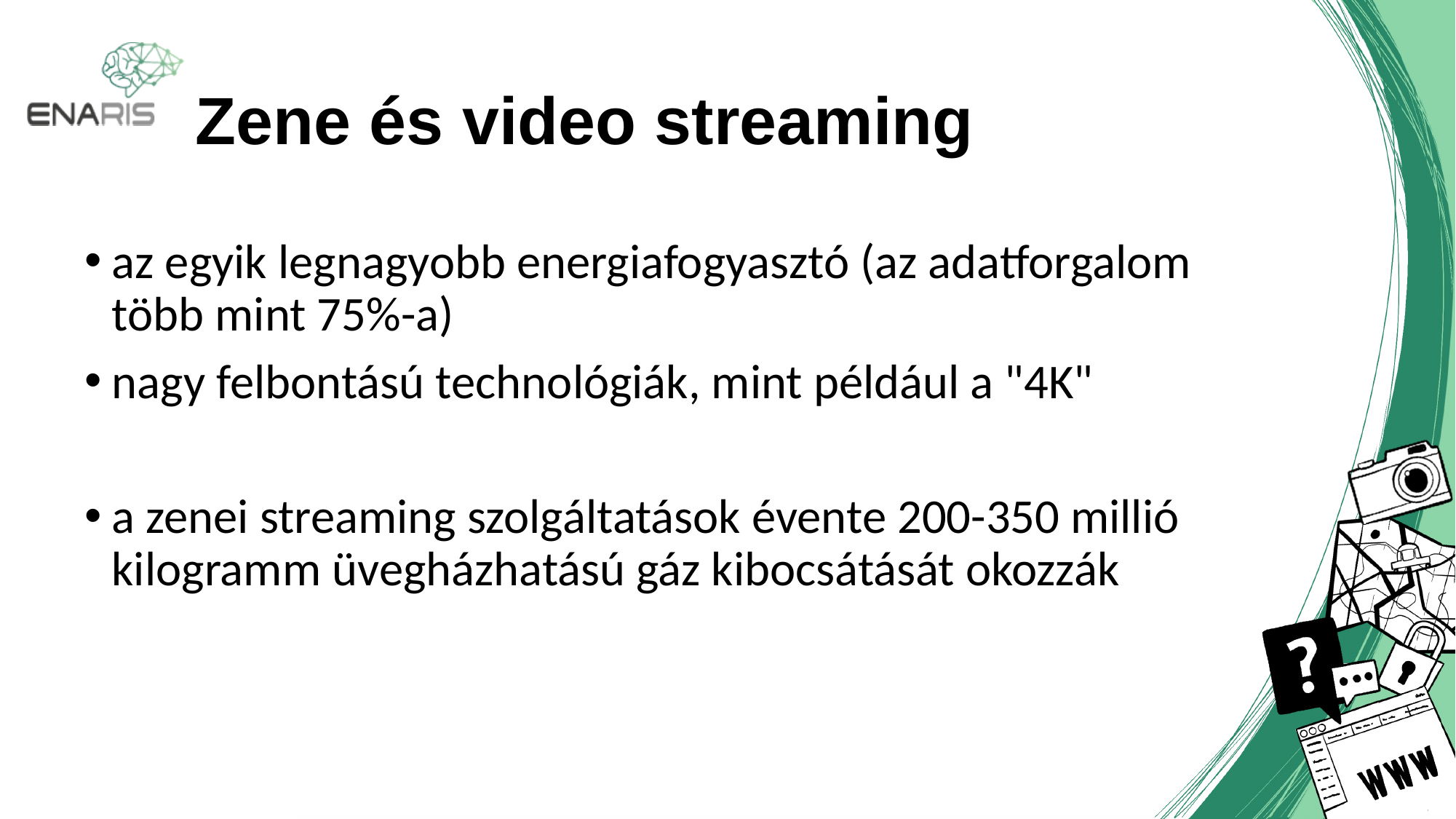

# Zene és video streaming
az egyik legnagyobb energiafogyasztó (az adatforgalom több mint 75%-a)
nagy felbontású technológiák, mint például a "4K"

a zenei streaming szolgáltatások évente 200-350 millió kilogramm üvegházhatású gáz kibocsátását okozzák